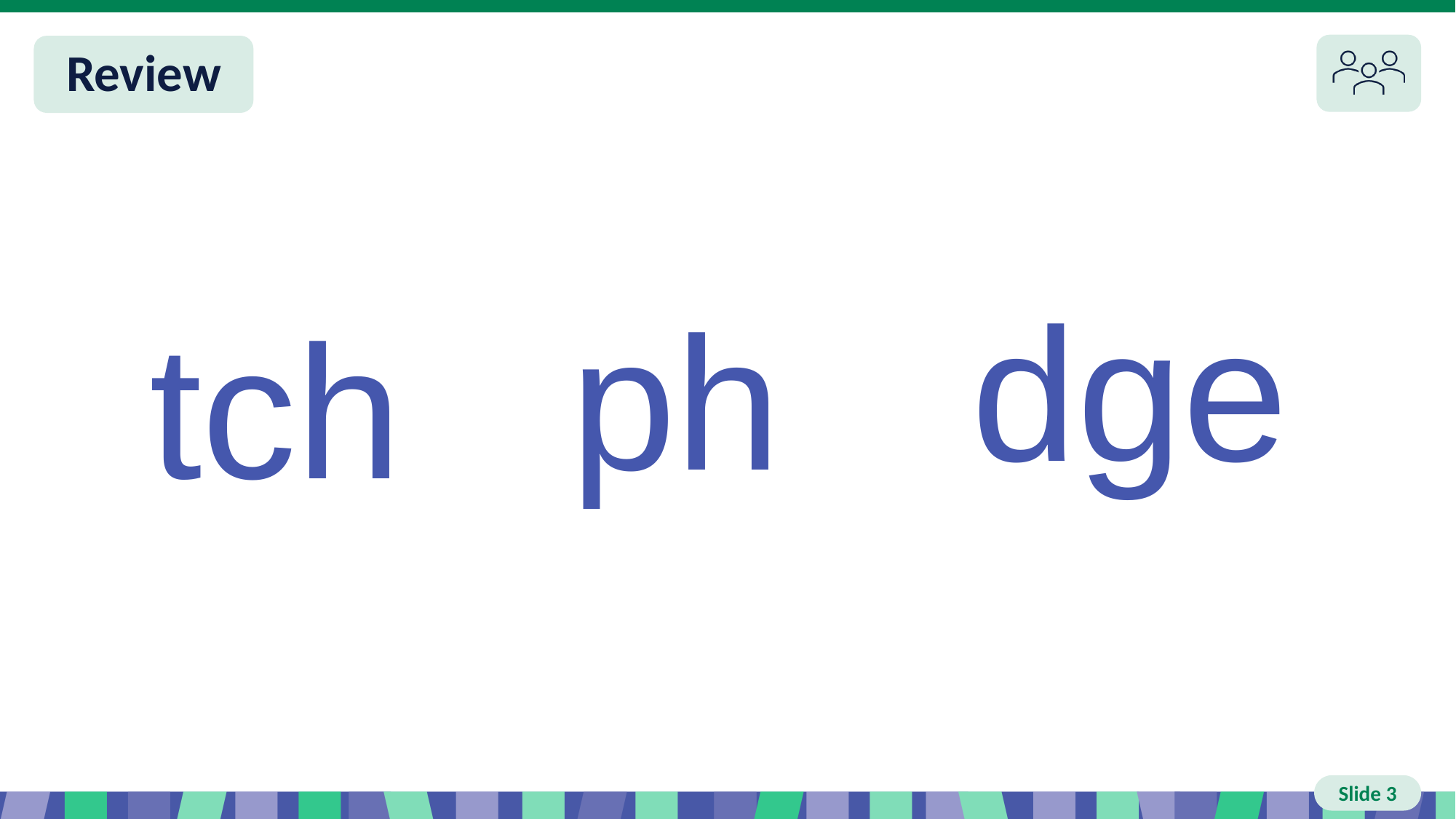

# Slide 3 Review You do
dge
ph
tch